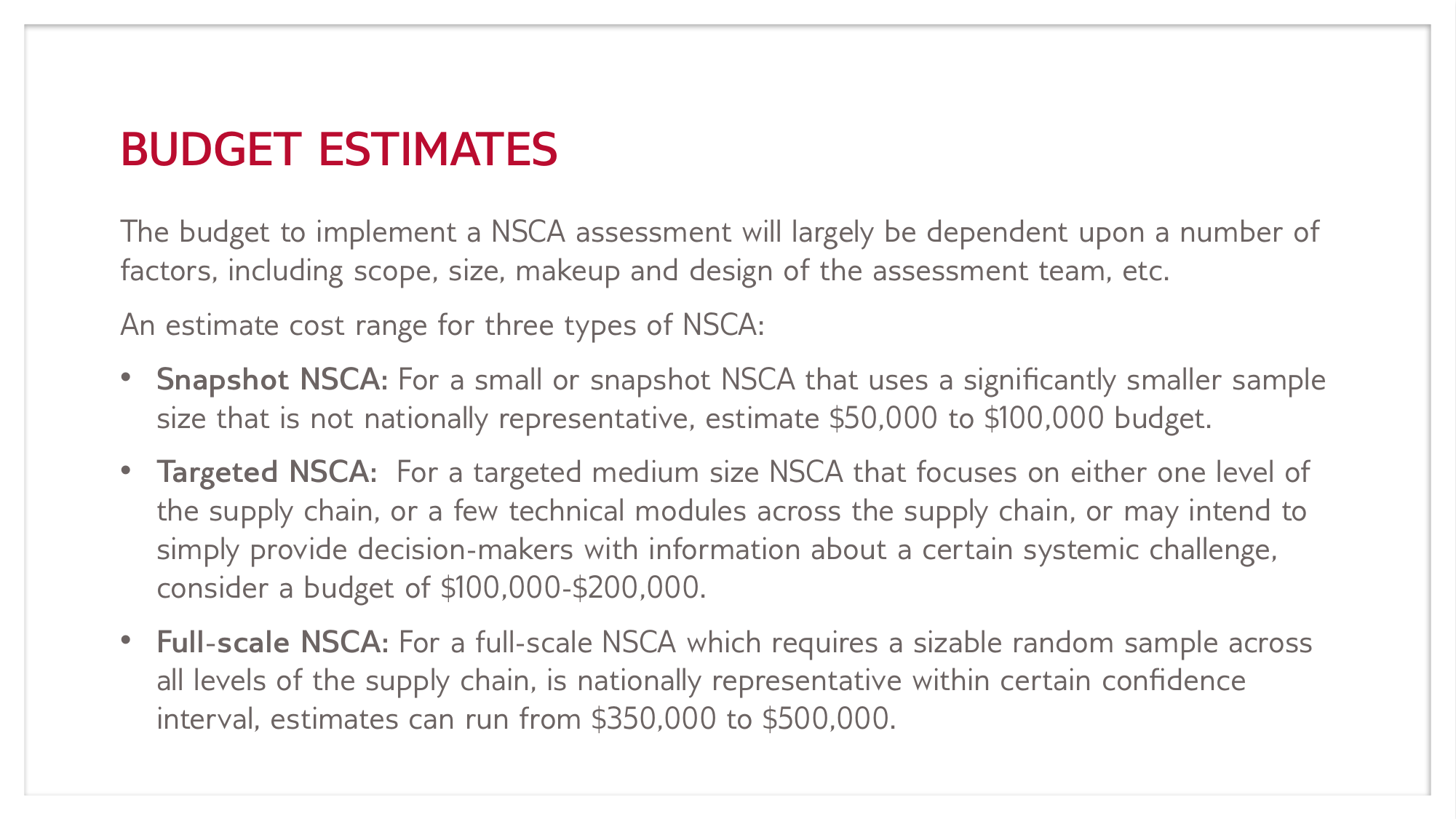

# Budget Estimates
The budget to implement a NSCA assessment will largely be dependent upon a number of factors, including scope, size, makeup and design of the assessment team, etc.
An estimate cost range for three types of NSCA:
Snapshot NSCA: For a small or snapshot NSCA that uses a significantly smaller sample size that is not nationally representative, estimate $50,000 to $100,000 budget.
Targeted NSCA:  For a targeted medium size NSCA that focuses on either one level of the supply chain, or a few technical modules across the supply chain, or may intend to simply provide decision-makers with information about a certain systemic challenge, consider a budget of $100,000-$200,000.
Full-scale NSCA: For a full-scale NSCA which requires a sizable random sample across all levels of the supply chain, is nationally representative within certain confidence interval, estimates can run from $350,000 to $500,000.